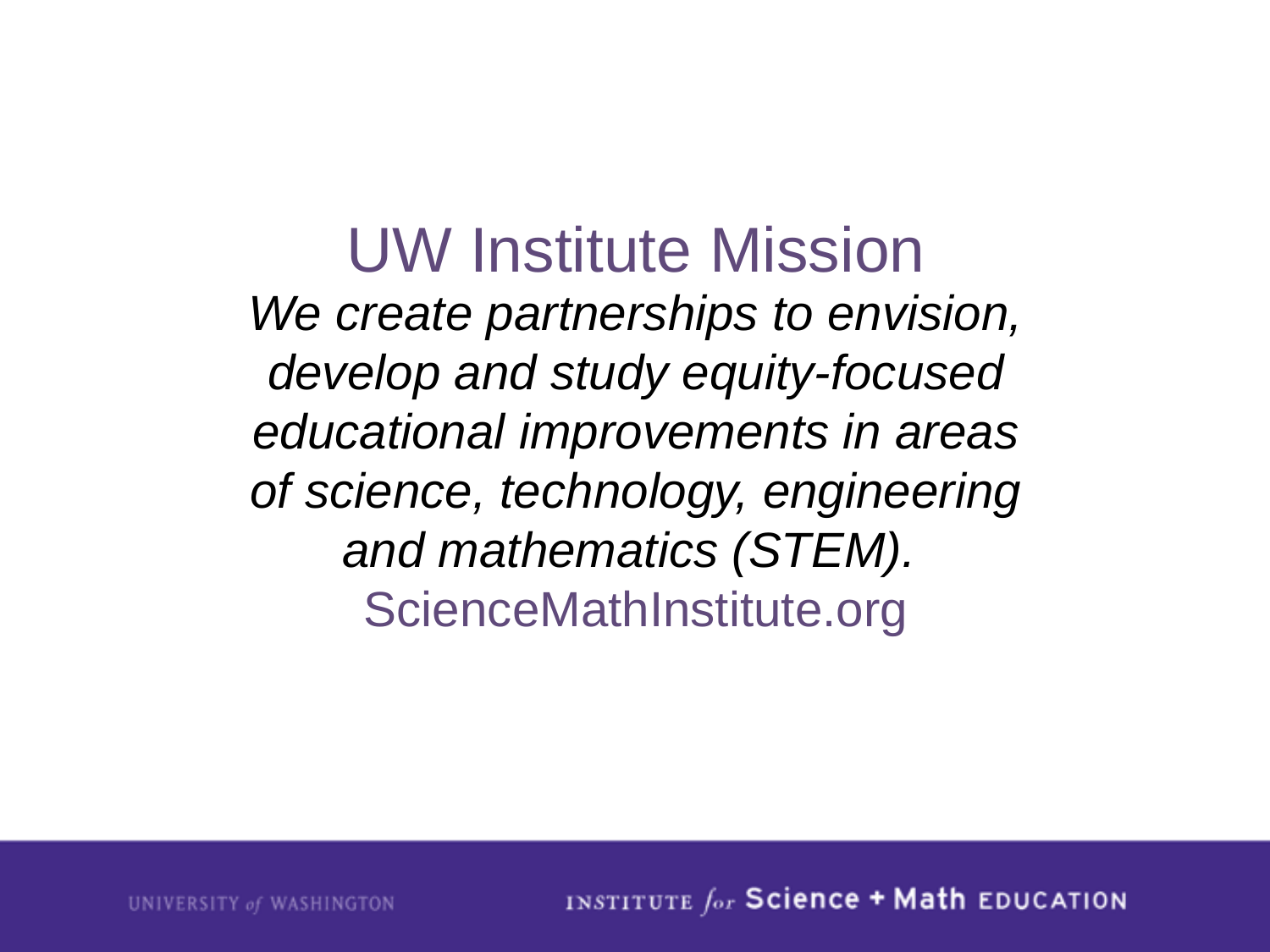

UW Institute Mission
We create partnerships to envision, develop and study equity-focused educational improvements in areas of science, technology, engineering and mathematics (STEM).
ScienceMathInstitute.org